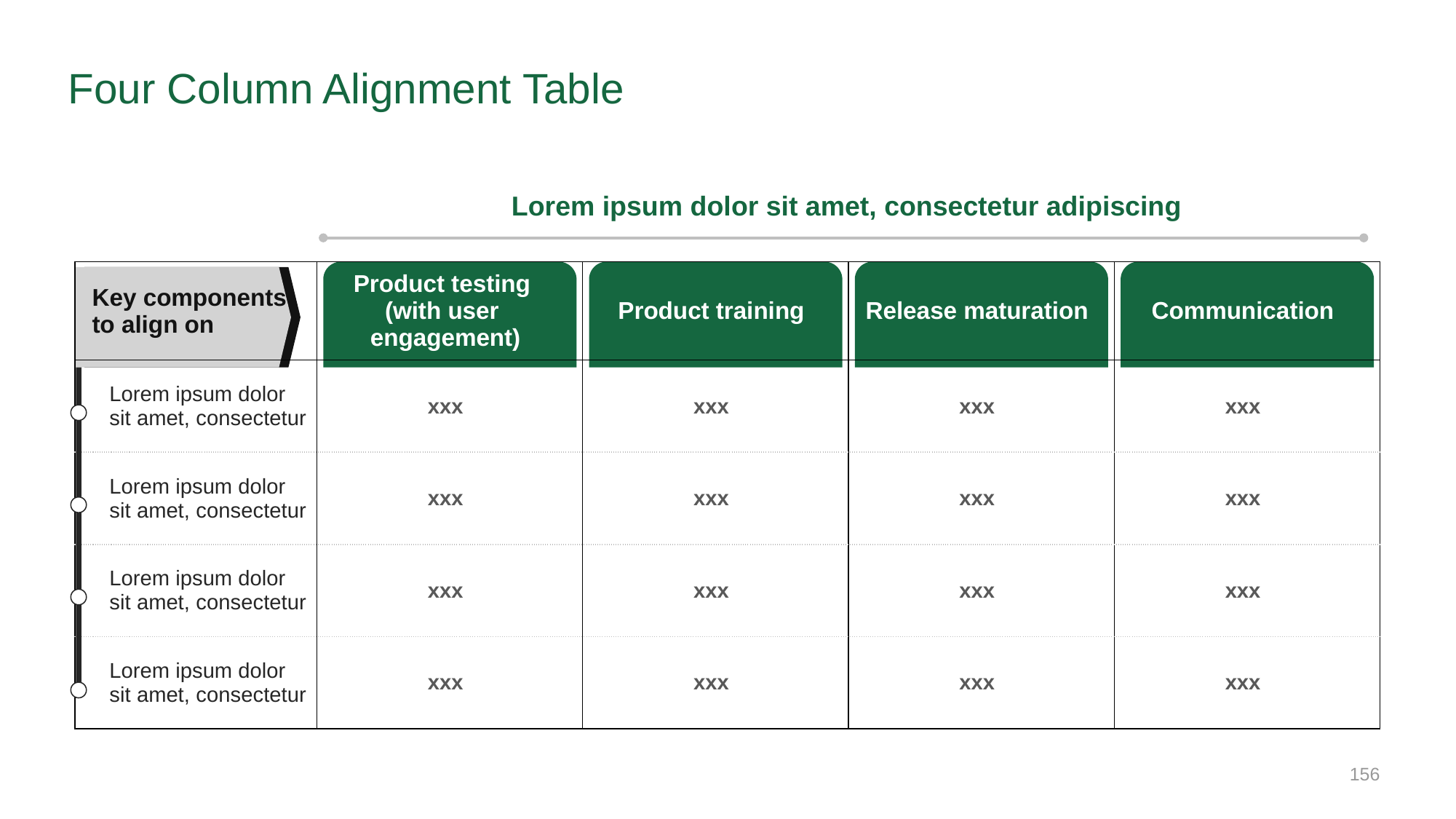

# Four Column Alignment Table
Lorem ipsum dolor sit amet, consectetur adipiscing
| Key components to align on | Product testing (with user engagement) | Product training | Release maturation | Communication |
| --- | --- | --- | --- | --- |
| Lorem ipsum dolor sit amet, consectetur | xxx | xxx | xxx | xxx |
| Lorem ipsum dolor sit amet, consectetur | xxx | xxx | xxx | xxx |
| Lorem ipsum dolor sit amet, consectetur | xxx | xxx | xxx | xxx |
| Lorem ipsum dolor sit amet, consectetur | xxx | xxx | xxx | xxx |

156